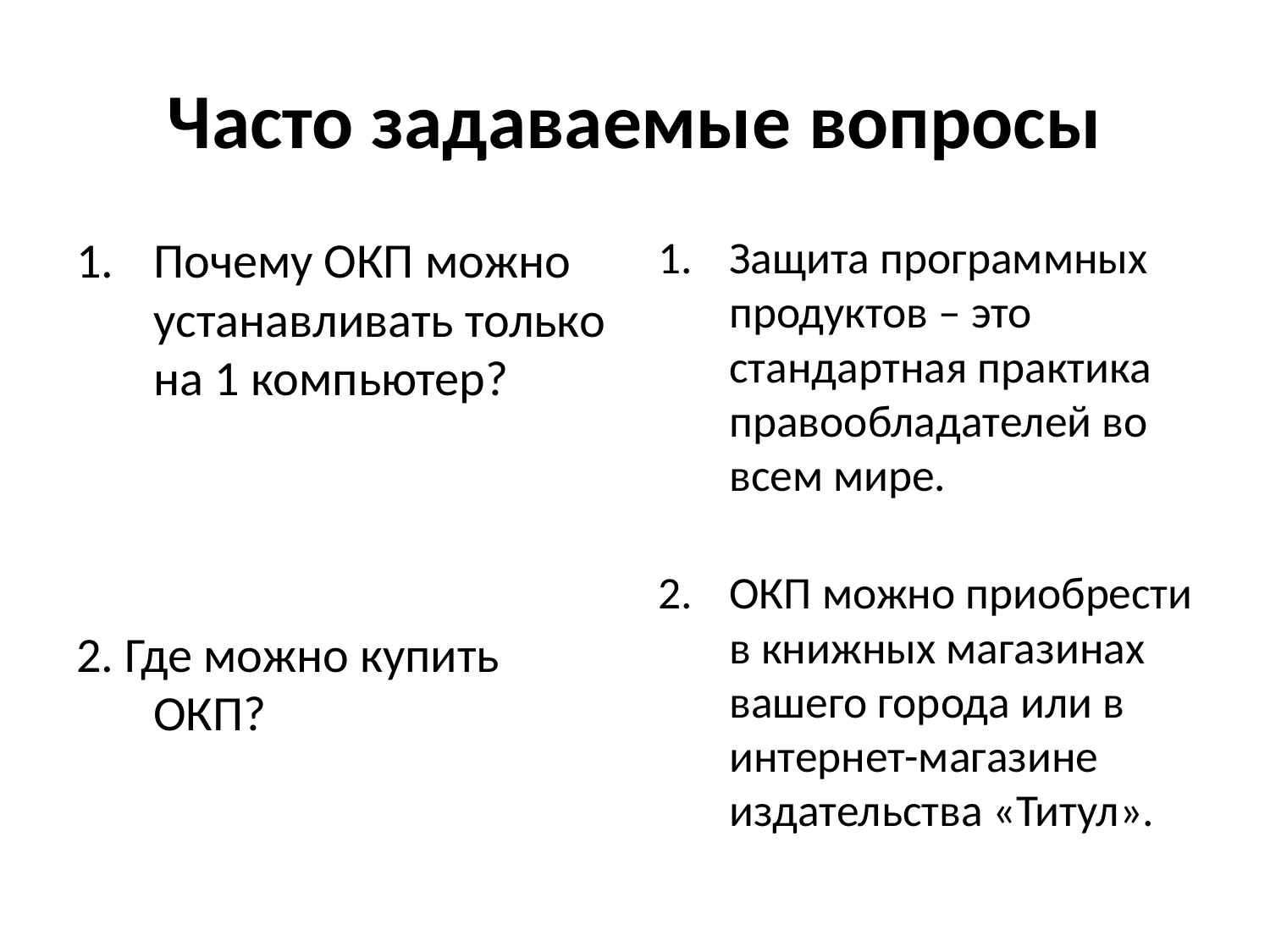

# Часто задаваемые вопросы
Почему ОКП можно устанавливать только на 1 компьютер?

2. Где можно купить ОКП?

Защита программных продуктов – это стандартная практика правообладателей во всем мире.
ОКП можно приобрести в книжных магазинах вашего города или в интернет-магазине издательства «Титул».